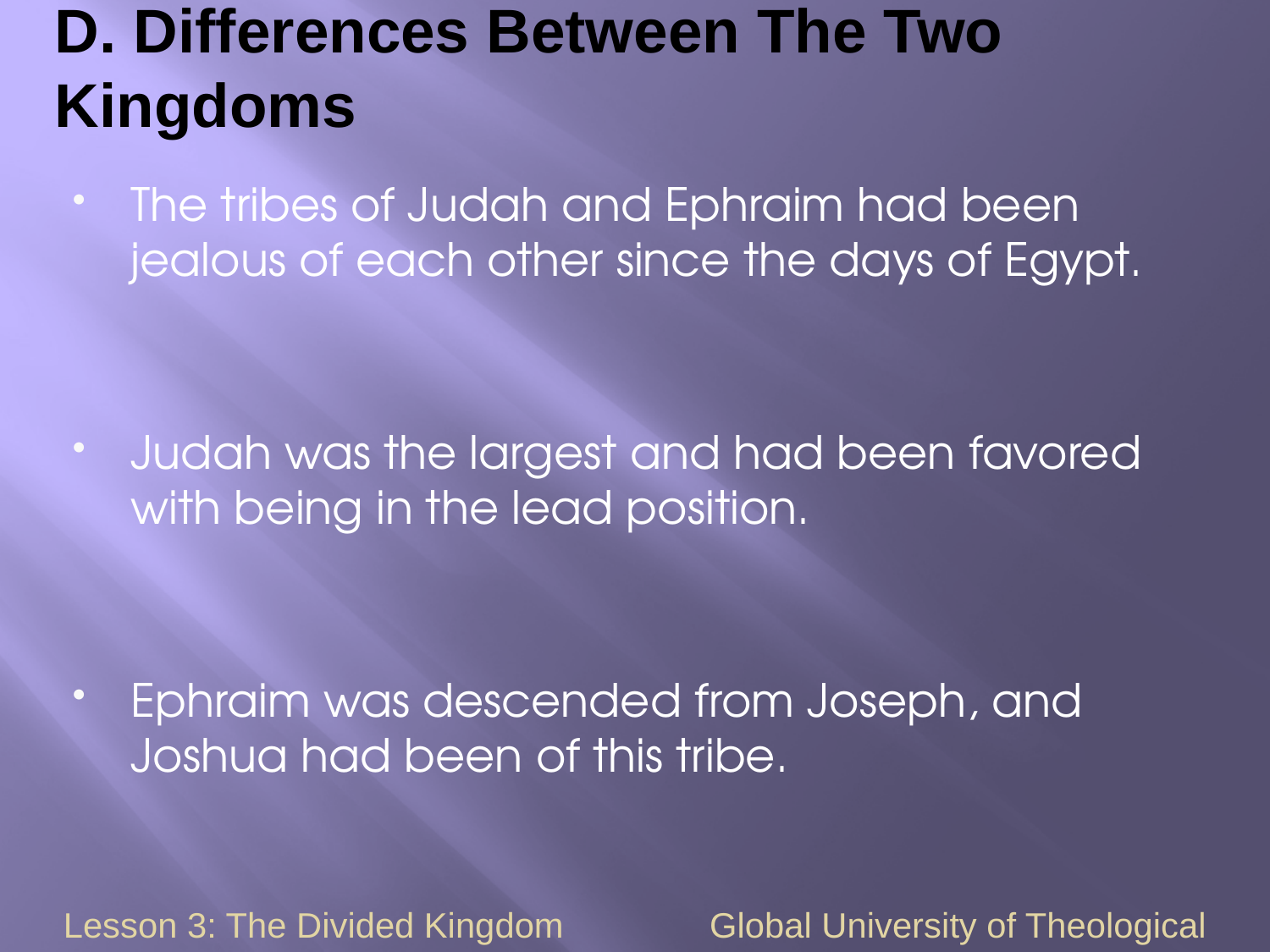

# D. Differences Between The Two Kingdoms
The tribes of Judah and Ephraim had been jealous of each other since the days of Egypt.

Judah was the largest and had been favored with being in the lead position.

Ephraim was descended from Joseph, and Joshua had been of this tribe.
Lesson 3: The Divided Kingdom               Global University of Theological Studies